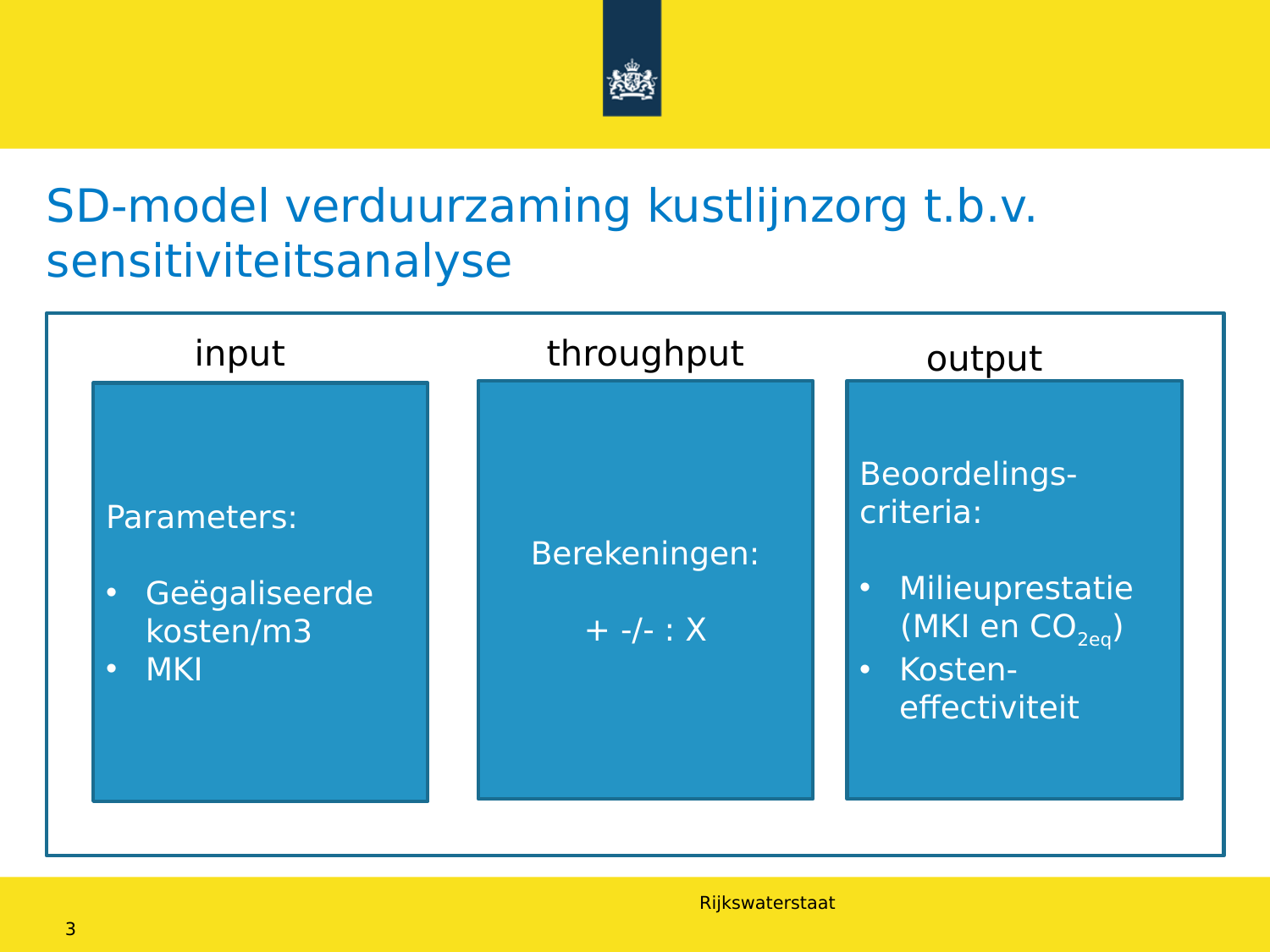

# SD-model verduurzaming kustlijnzorg t.b.v. sensitiviteitsanalyse

input
throughput
output
Berekeningen:

+ -/- : X
Beoordelings-criteria:

Milieuprestatie
    (MKI en CO2eq)
Kosten-effectiviteit
Parameters:

Geëgaliseerde kosten/m3
MKI